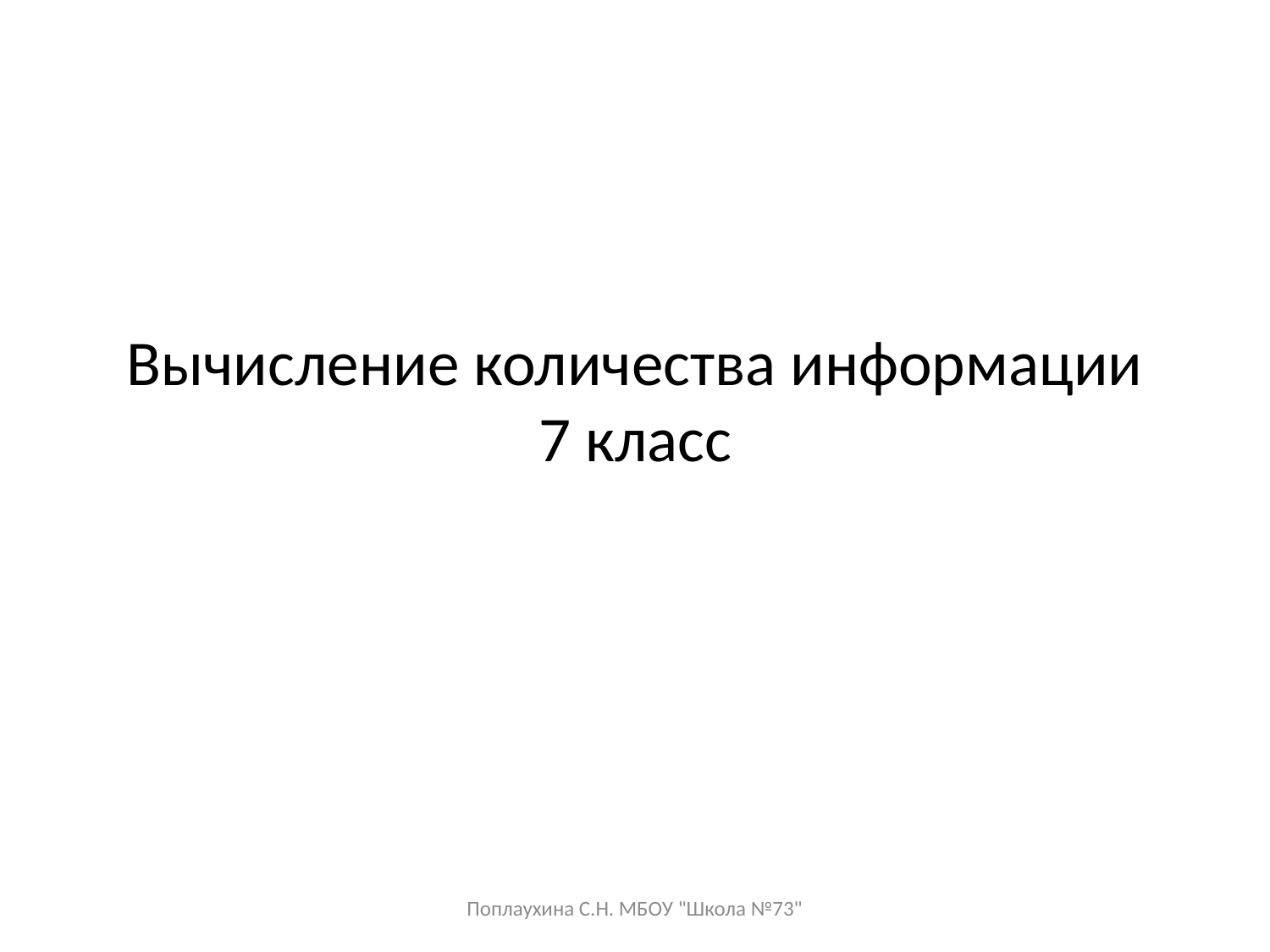

# Вычисление количества информации 7 класс

Поплаухина С.Н. МБОУ "Школа №73"